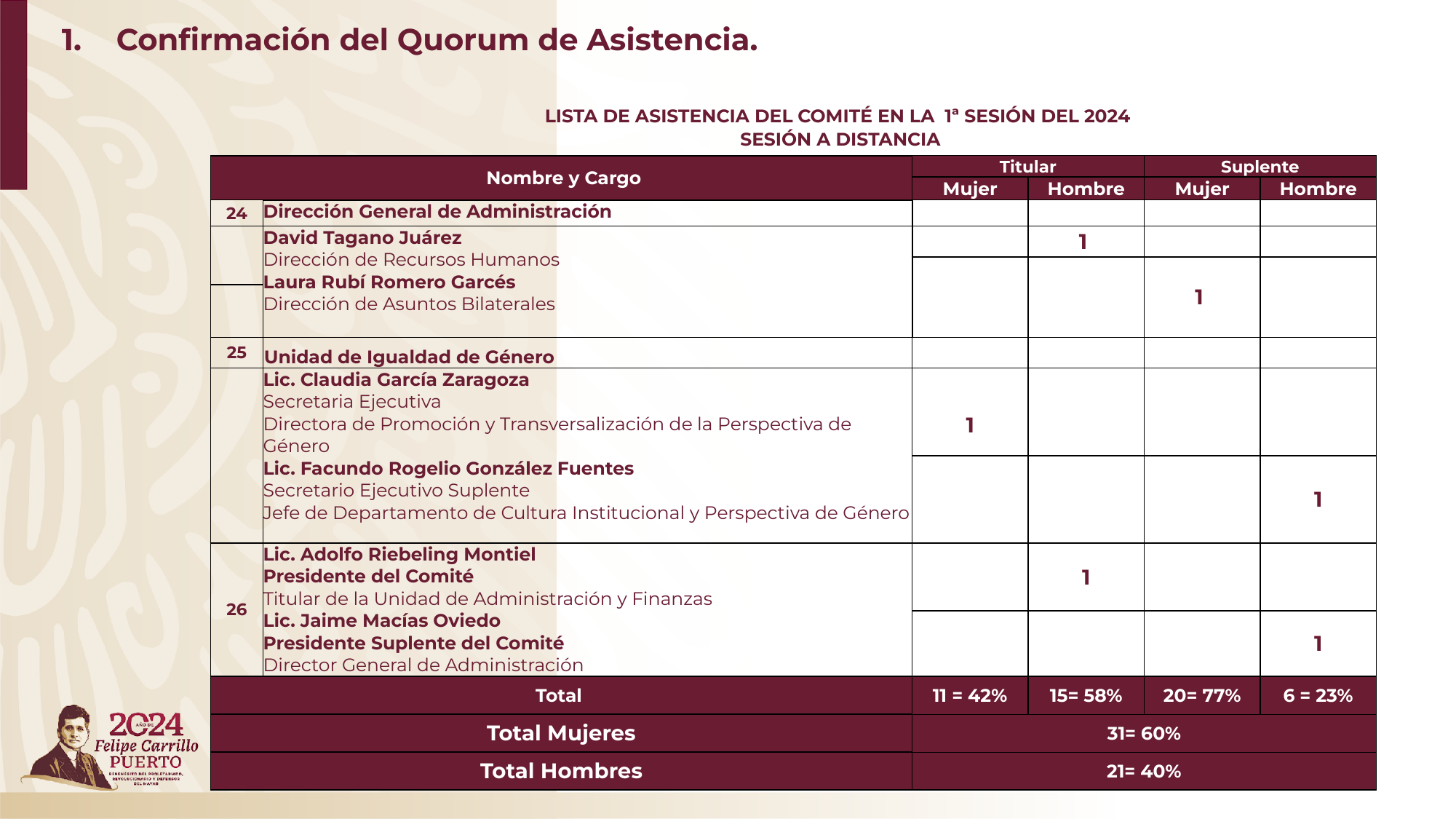

# Confirmación del Quorum de Asistencia.
LISTA DE ASISTENCIA DEL COMITÉ EN LA  1ª SESIÓN DEL 2024
 SESIÓN A DISTANCIA
| Nombre y Cargo |  | Titular |  | Suplente |  |
| --- | --- | --- | --- | --- | --- |
|  |  | Mujer | Hombre | Mujer | Hombre |
| 24 | Dirección General de Administración |  |  |  |  |
|  | David Tagano Juárez Dirección de Recursos Humanos Laura Rubí Romero Garcés Dirección de Asuntos Bilaterales |  | 1 |  |  |
|  |  |  |  | 1 |  |
|  |  |  |  |  |  |
| 25 | Unidad de Igualdad de Género |  |  |  |  |
|  | Lic. Claudia García Zaragoza Secretaria Ejecutiva Directora de Promoción y Transversalización de la Perspectiva de Género Lic. Facundo Rogelio González Fuentes Secretario Ejecutivo Suplente Jefe de Departamento de Cultura Institucional y Perspectiva de Género | 1 |  |  |  |
|  |  |  |  |  | 1 |
| 26 | Lic. Adolfo Riebeling Montiel Presidente del Comité Titular de la Unidad de Administración y Finanzas Lic. Jaime Macías Oviedo Presidente Suplente del Comité Director General de Administración |  | 1 |  |  |
|  |  |  |  |  | 1 |
| Total |  | 11 = 42% | 15= 58% | 20= 77% | 6 = 23% |
| Total Mujeres |  | 31= 60% |  |  |  |
| Total Hombres |  | 21= 40% |  |  |  |